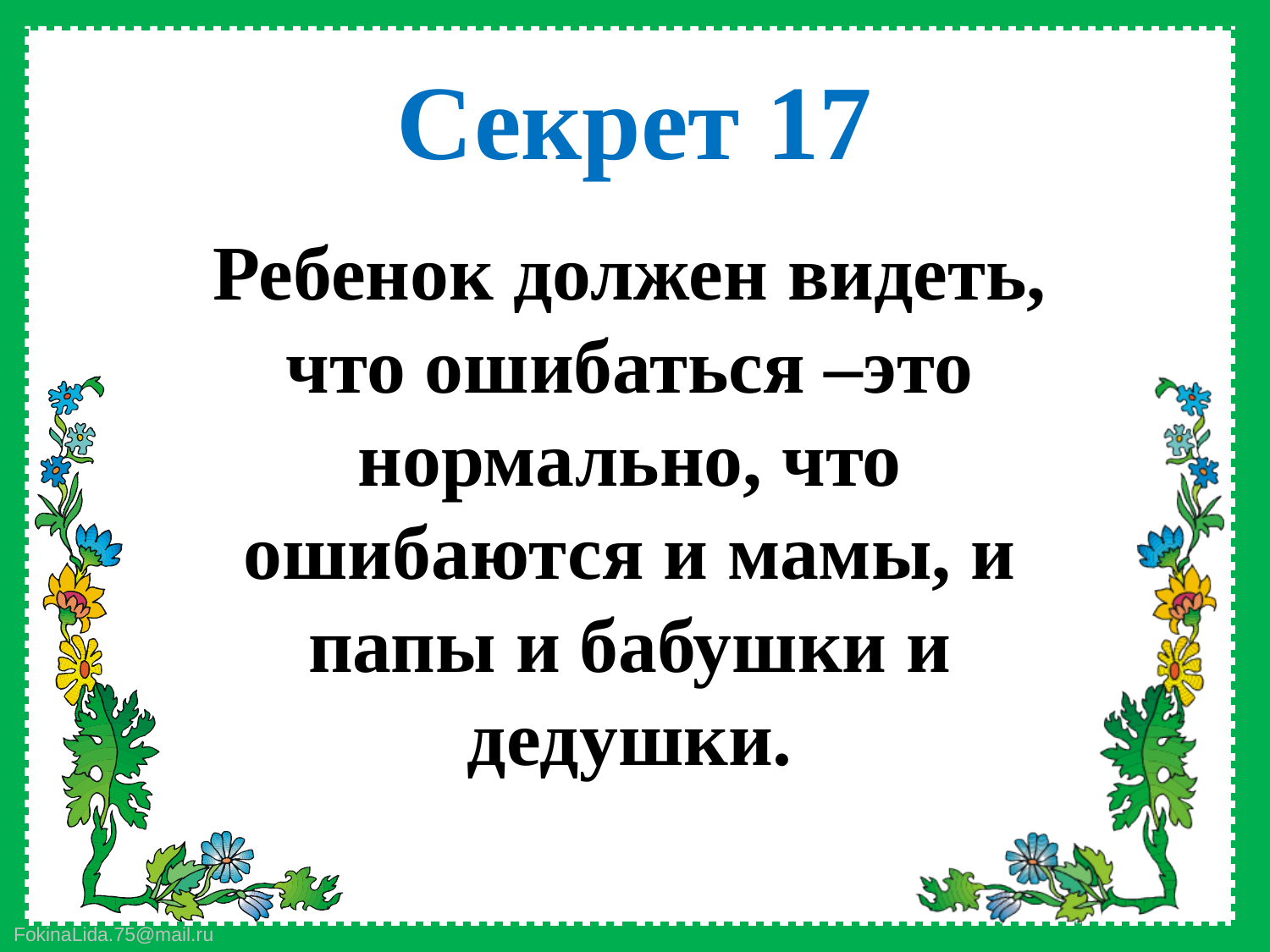

# Секрет 17
Ребенок должен видеть, что ошибаться –это нормально, что ошибаются и мамы, и папы и бабушки и дедушки.